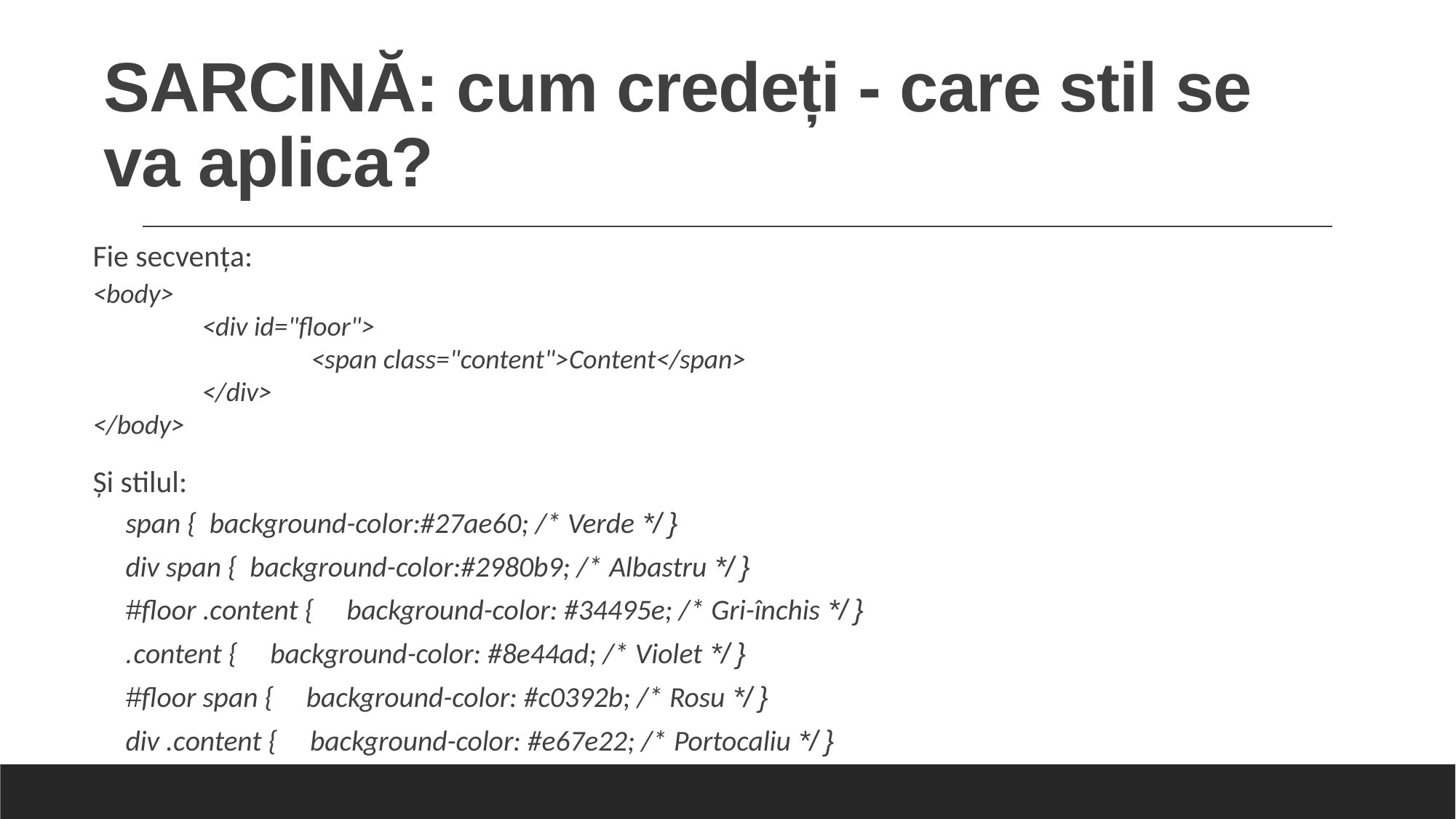

# SARCINĂ: cum credeți - care stil se va aplica?
Fie secvenţa:
<body>
	<div id="floor">
		<span class="content">Content</span>
 	</div>
</body>
Şi stilul:
span {  background-color:#27ae60; /* Verde */ }
div span {  background-color:#2980b9; /* Albastru */ }
#floor .content {     background-color: #34495e; /* Gri-închis */ }
.content {     background-color: #8e44ad; /* Violet */ }
#floor span {     background-color: #c0392b; /* Rosu */ }
div .content {     background-color: #e67e22; /* Portocaliu */ }